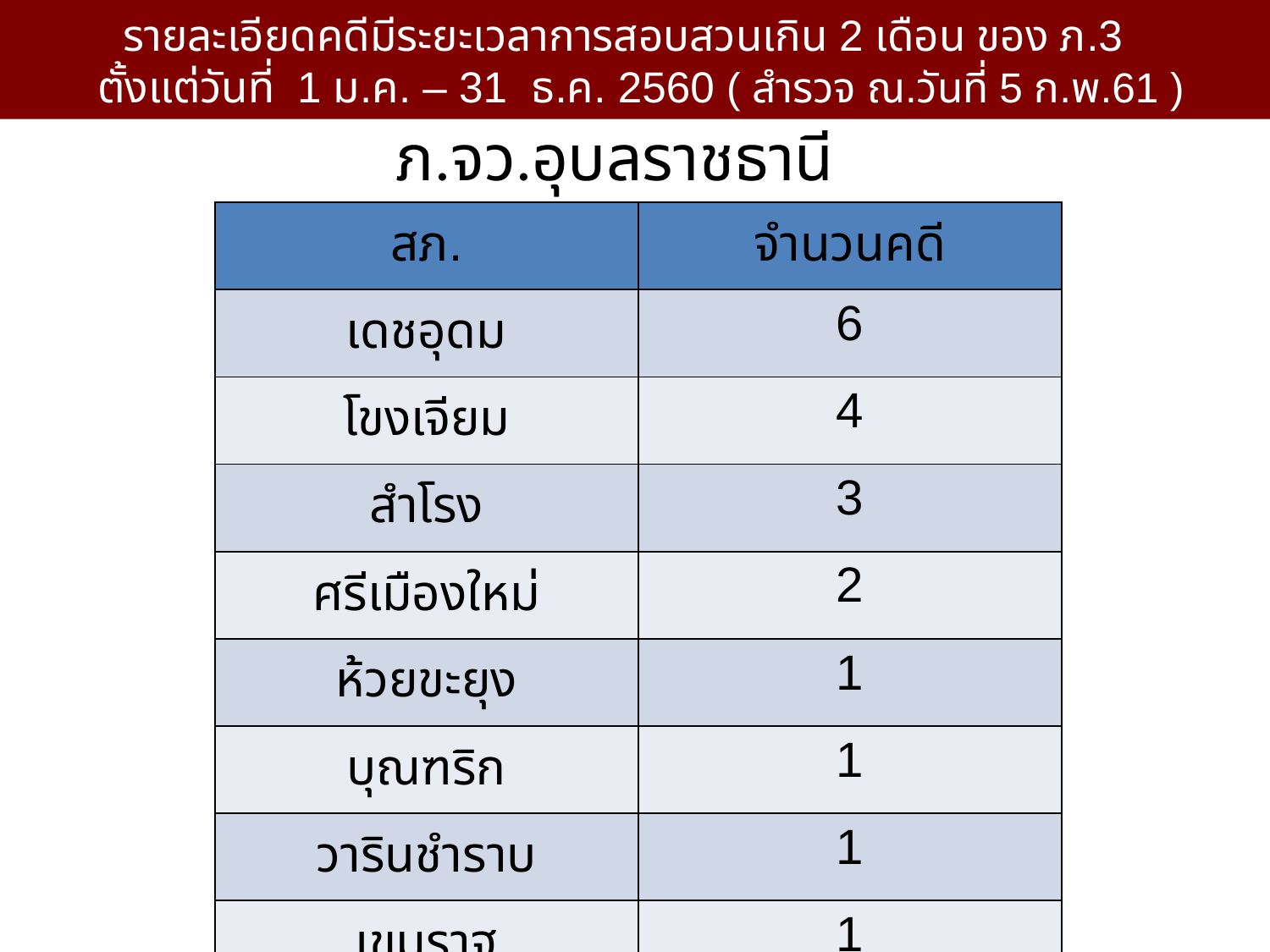

# รายละเอียดคดีมีระยะเวลาการสอบสวนเกิน 2 เดือน ของ ภ.3 ตั้งแต่วันที่  1 ม.ค. – 31  ธ.ค. 2560 ( สำรวจ ณ.วันที่ 5 ก.พ.61 )
ภ.จว.อุบลราชธานี
| สภ. | จำนวนคดี |
| --- | --- |
| เดชอุดม | 6 |
| โขงเจียม | 4 |
| สำโรง | 3 |
| ศรีเมืองใหม่ | 2 |
| ห้วยขะยุง | 1 |
| บุณฑริก | 1 |
| วารินชำราบ | 1 |
| เขมราฐ | 1 |
| รวม | 19 |